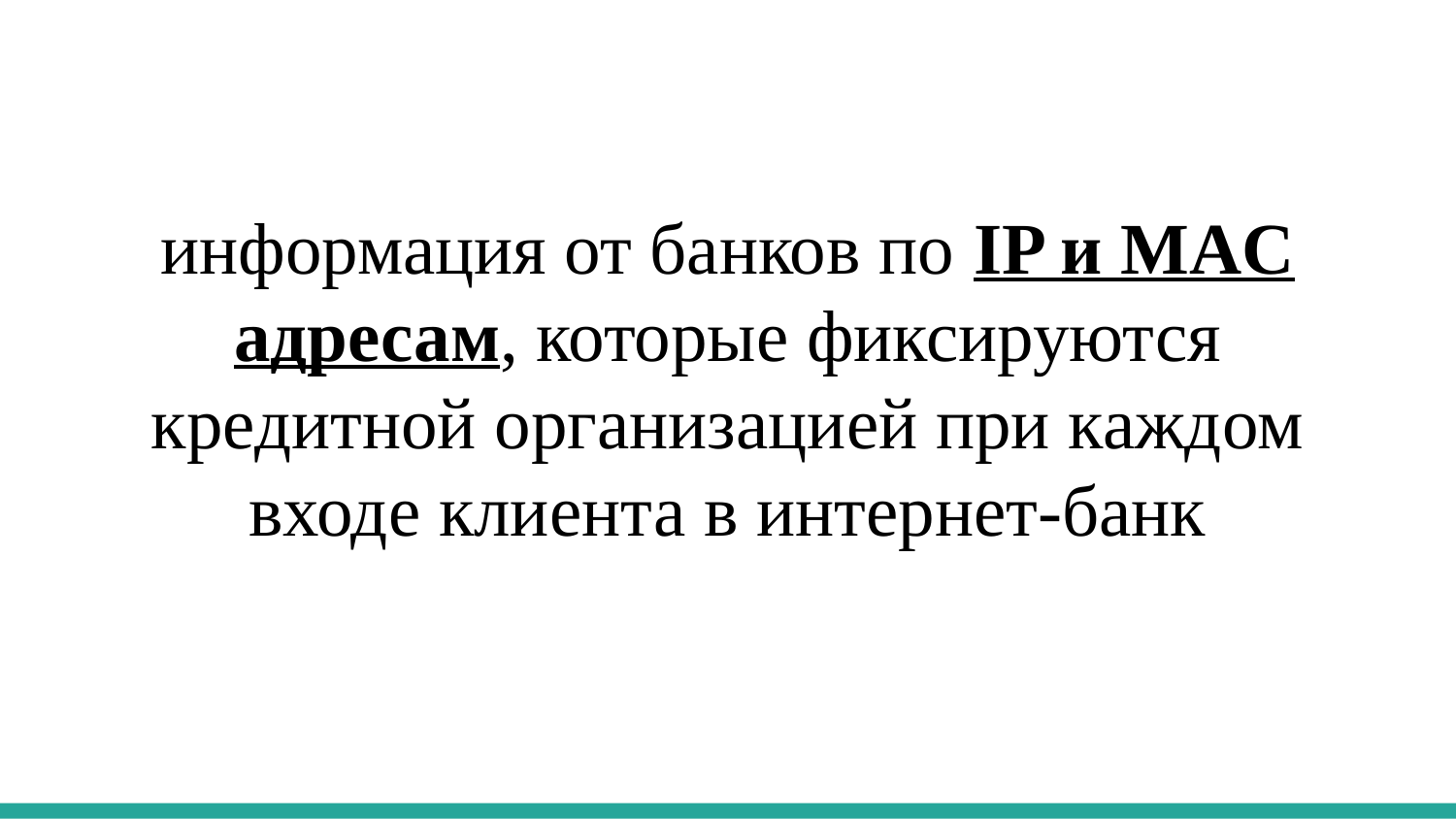

информация от банков по IP и MAC адресам, которые фиксируются кредитной организацией при каждом входе клиента в интернет-банк